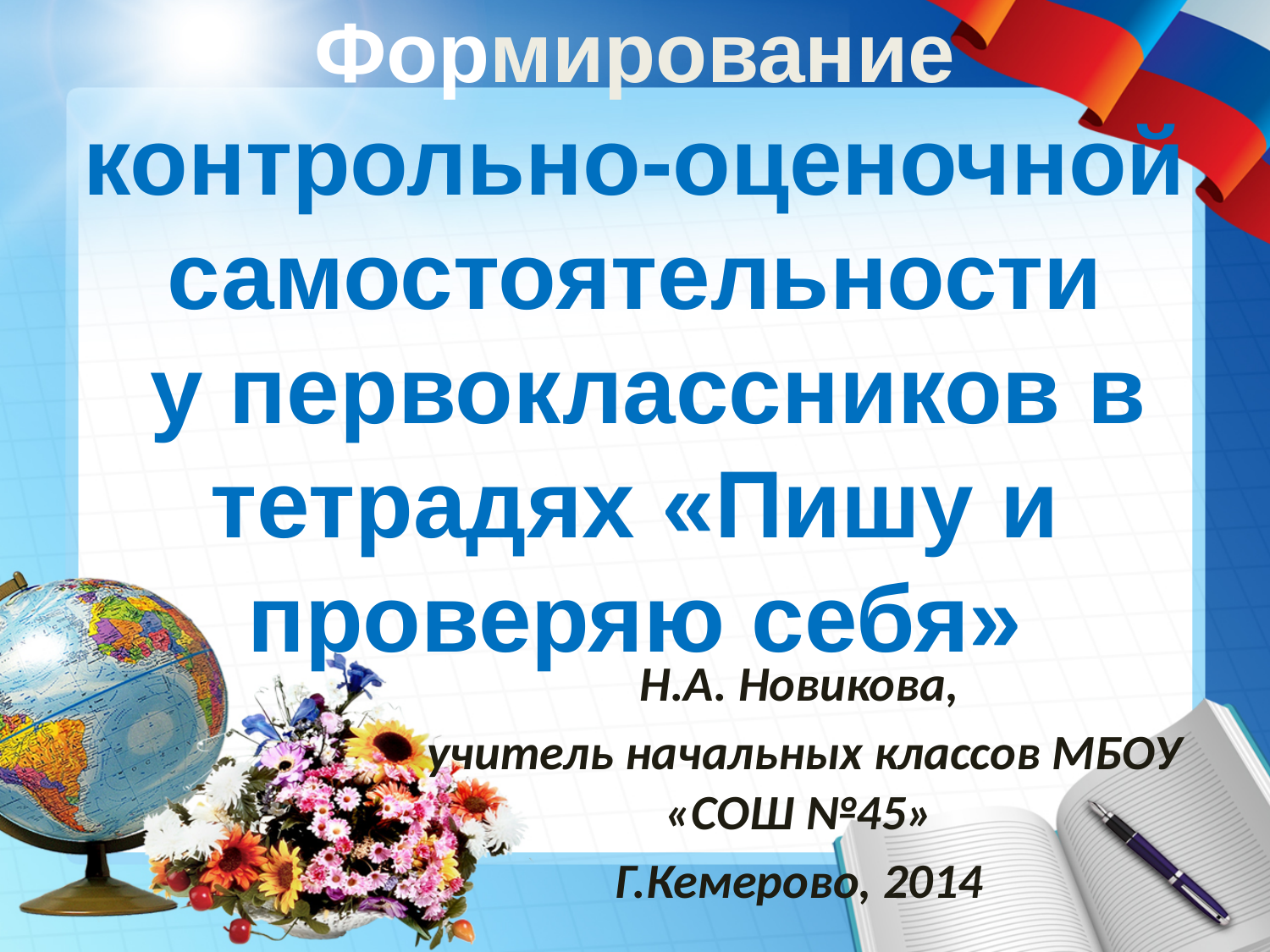

# Формирование контрольно-оценочной самостоятельности у первоклассников в тетрадях «Пишу и проверяю себя»
Н.А. Новикова,
 учитель начальных классов МБОУ «СОШ №45»
Г.Кемерово, 2014